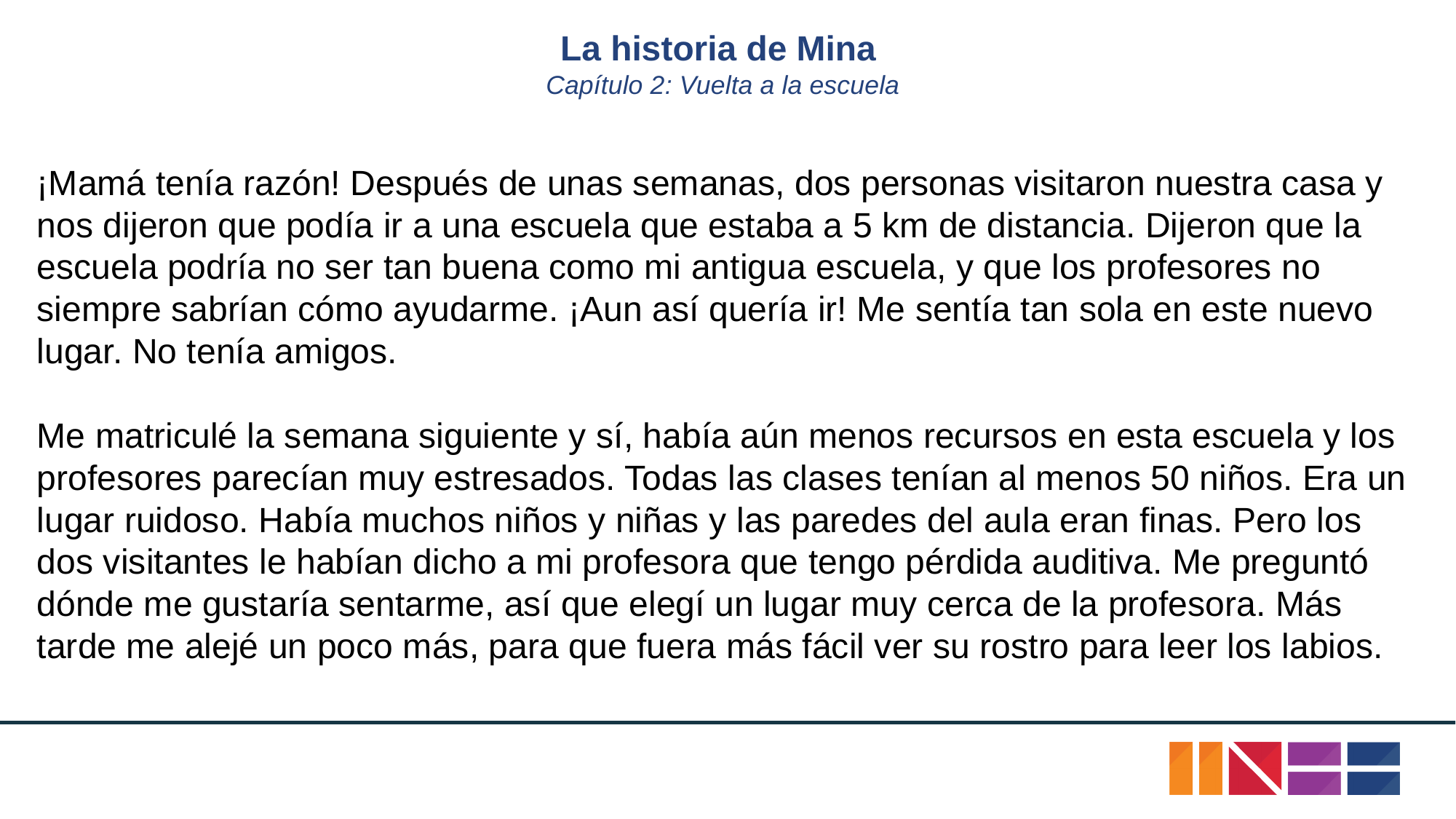

# La historia de Mina
Capítulo 2: Vuelta a la escuela
¡Mamá tenía razón! Después de unas semanas, dos personas visitaron nuestra casa y nos dijeron que podía ir a una escuela que estaba a 5 km de distancia. Dijeron que la escuela podría no ser tan buena como mi antigua escuela, y que los profesores no siempre sabrían cómo ayudarme. ¡Aun así quería ir! Me sentía tan sola en este nuevo lugar. No tenía amigos.

Me matriculé la semana siguiente y sí, había aún menos recursos en esta escuela y los profesores parecían muy estresados. Todas las clases tenían al menos 50 niños. Era un lugar ruidoso. Había muchos niños y niñas y las paredes del aula eran finas. Pero los dos visitantes le habían dicho a mi profesora que tengo pérdida auditiva. Me preguntó dónde me gustaría sentarme, así que elegí un lugar muy cerca de la profesora. Más tarde me alejé un poco más, para que fuera más fácil ver su rostro para leer los labios.